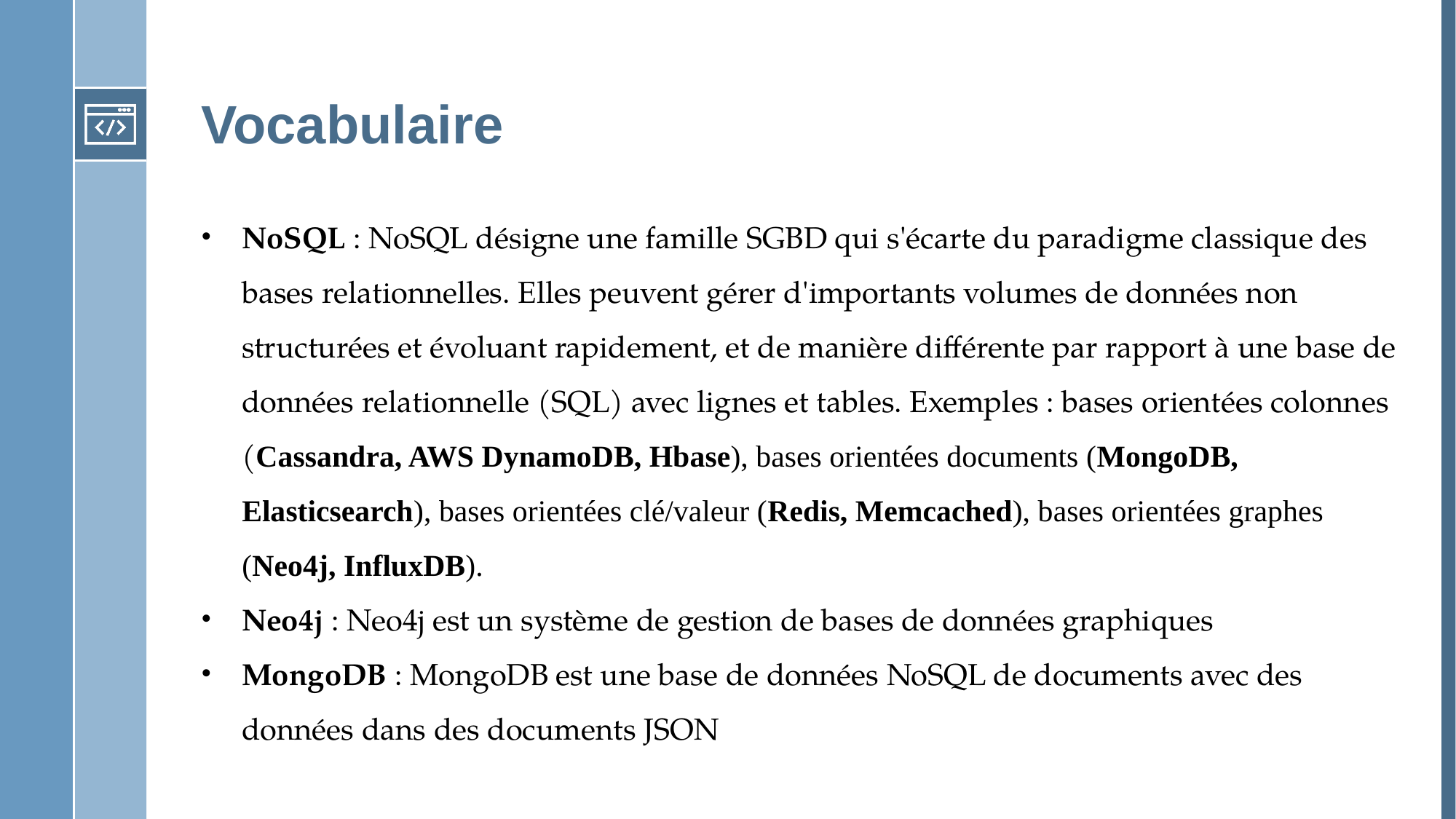

# Vocabulaire
NoSQL : NoSQL désigne une famille SGBD qui s'écarte du paradigme classique des bases relationnelles. Elles peuvent gérer d'importants volumes de données non structurées et évoluant rapidement, et de manière différente par rapport à une base de données relationnelle (SQL) avec lignes et tables. Exemples : bases orientées colonnes (Cassandra, AWS DynamoDB, Hbase), bases orientées documents (MongoDB, Elasticsearch), bases orientées clé/valeur (Redis, Memcached), bases orientées graphes (Neo4j, InfluxDB).
Neo4j : Neo4j est un système de gestion de bases de données graphiques
MongoDB : MongoDB est une base de données NoSQL de documents avec des données dans des documents JSON